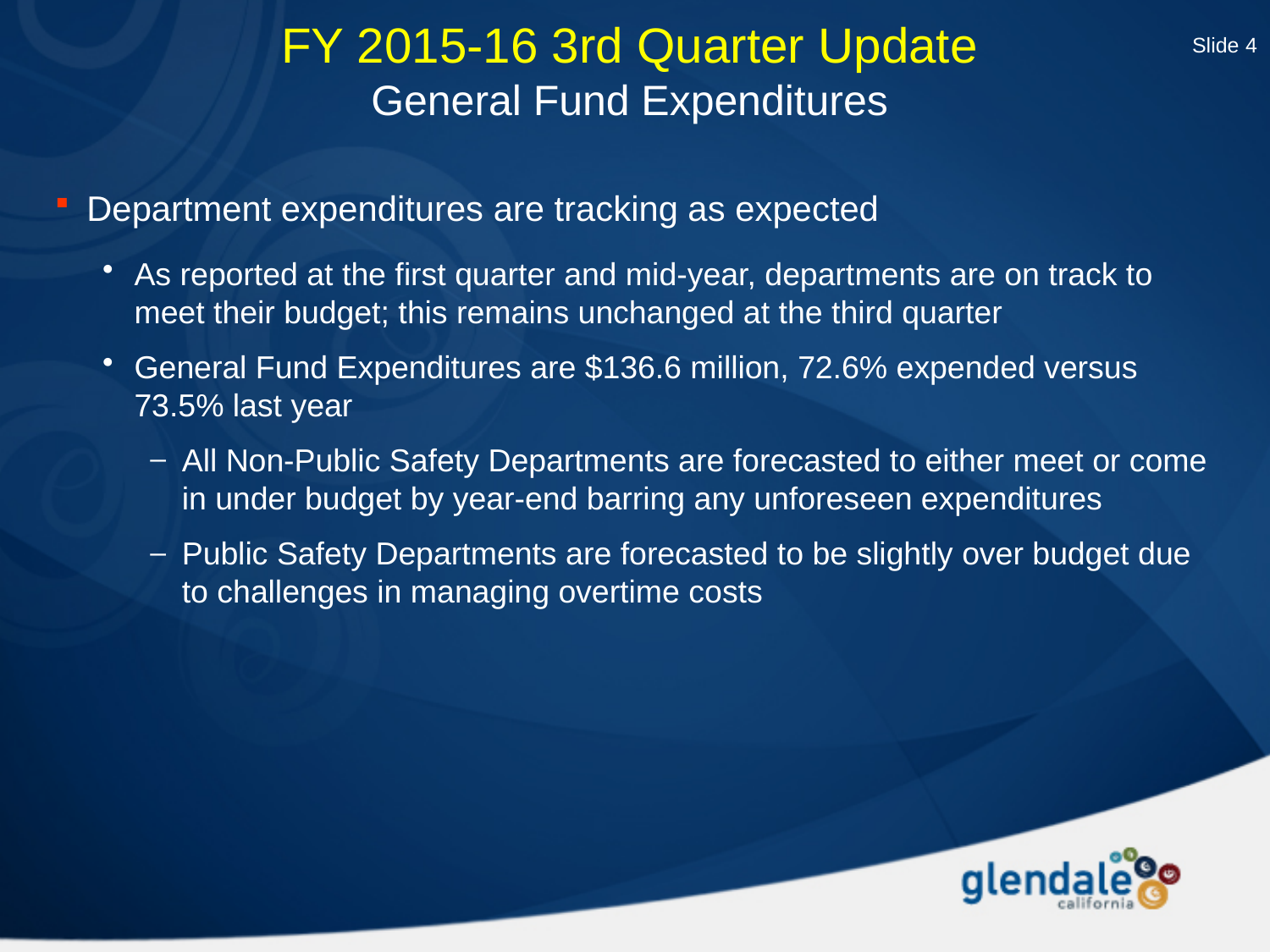

Slide 4
# FY 2015-16 3rd Quarter Update General Fund Expenditures
Department expenditures are tracking as expected
As reported at the first quarter and mid-year, departments are on track to meet their budget; this remains unchanged at the third quarter
General Fund Expenditures are $136.6 million, 72.6% expended versus 73.5% last year
All Non-Public Safety Departments are forecasted to either meet or come in under budget by year-end barring any unforeseen expenditures
Public Safety Departments are forecasted to be slightly over budget due to challenges in managing overtime costs